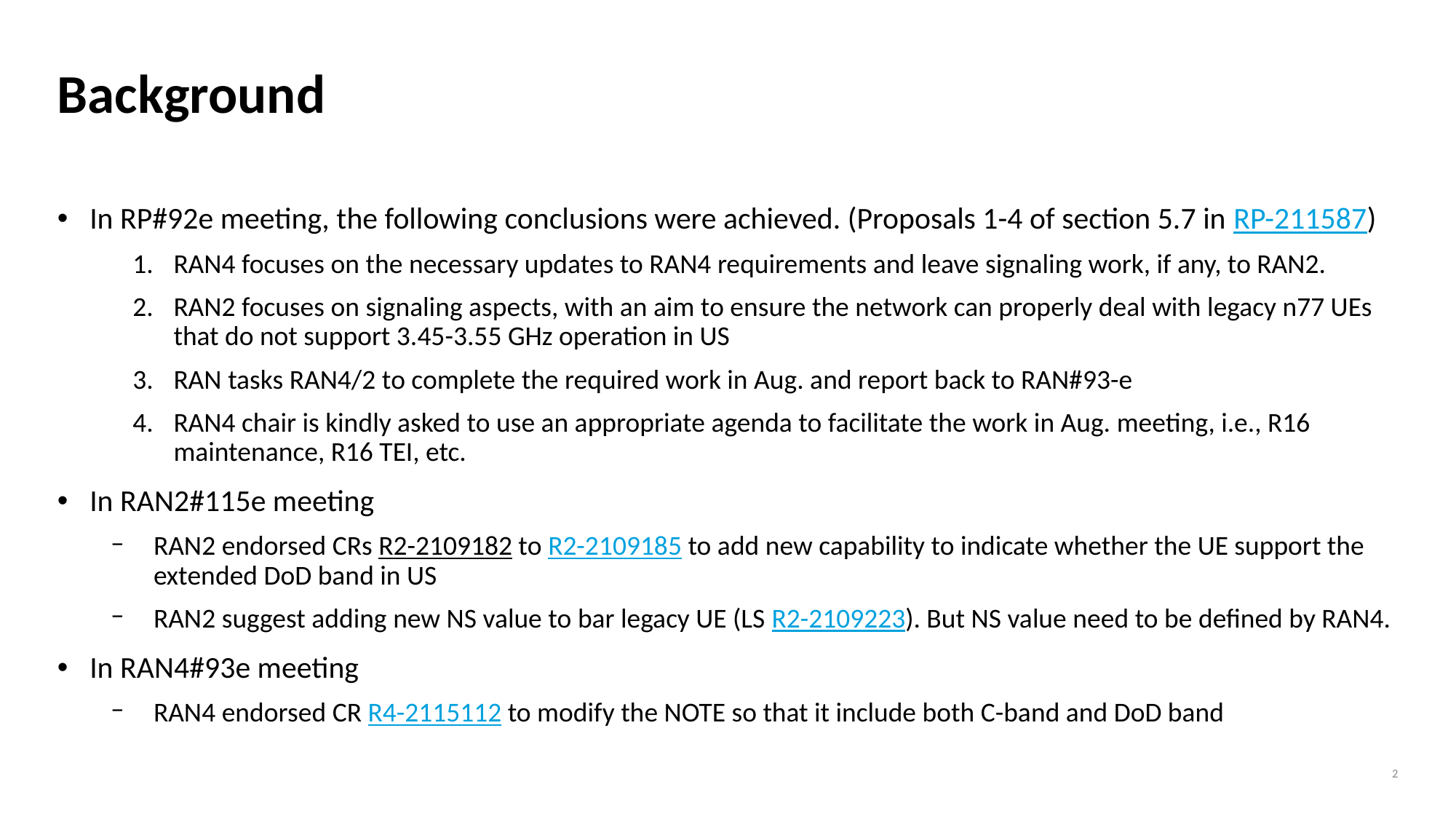

# Background
In RP#92e meeting, the following conclusions were achieved. (Proposals 1-4 of section 5.7 in RP-211587)
RAN4 focuses on the necessary updates to RAN4 requirements and leave signaling work, if any, to RAN2.
RAN2 focuses on signaling aspects, with an aim to ensure the network can properly deal with legacy n77 UEs that do not support 3.45-3.55 GHz operation in US
RAN tasks RAN4/2 to complete the required work in Aug. and report back to RAN#93-e
RAN4 chair is kindly asked to use an appropriate agenda to facilitate the work in Aug. meeting, i.e., R16 maintenance, R16 TEI, etc.
In RAN2#115e meeting
RAN2 endorsed CRs R2-2109182 to R2-2109185 to add new capability to indicate whether the UE support the extended DoD band in US
RAN2 suggest adding new NS value to bar legacy UE (LS R2-2109223). But NS value need to be defined by RAN4.
In RAN4#93e meeting
RAN4 endorsed CR R4-2115112 to modify the NOTE so that it include both C-band and DoD band
2